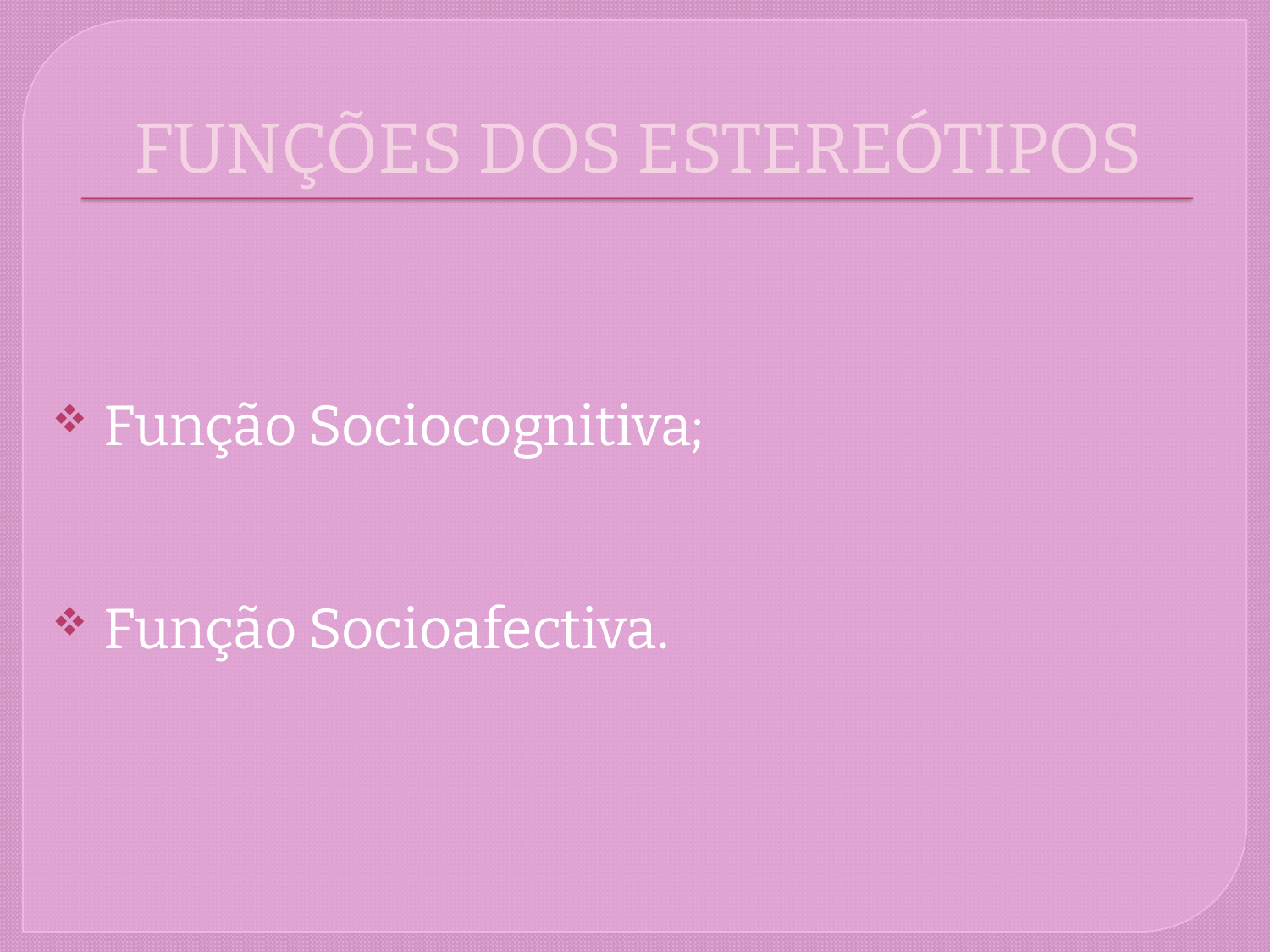

# FUNÇÕES DOS ESTEREÓTIPOS

 Função Sociocognitiva;

 Função Socioafectiva.